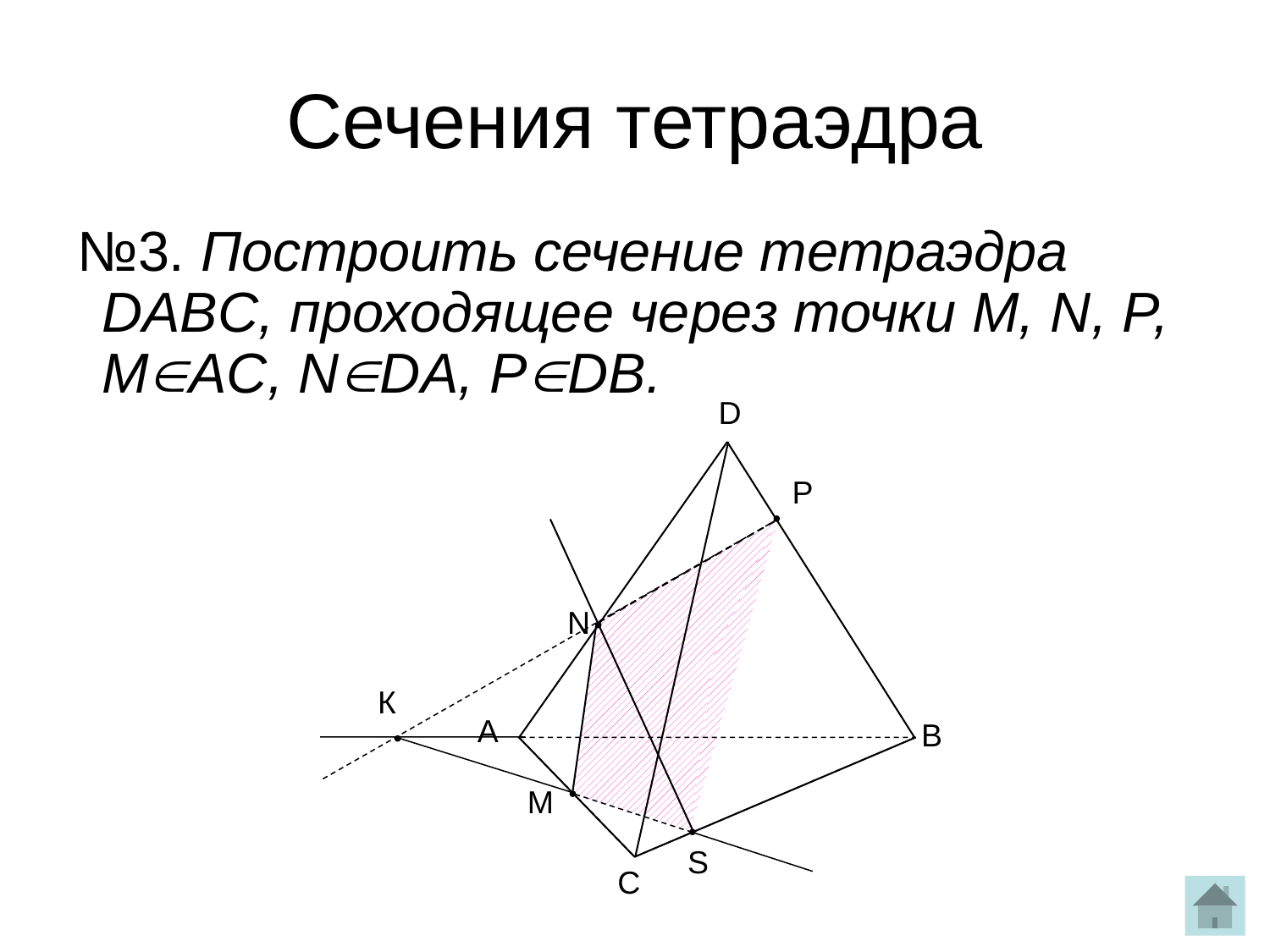

Сечения тетраэдра
№3. Построить сечение тетраэдра DABC, проходящее через точки M, N, P, M∈AС, N∈DА, P∈DB.
D
А
B

С
P

N

К

M

S